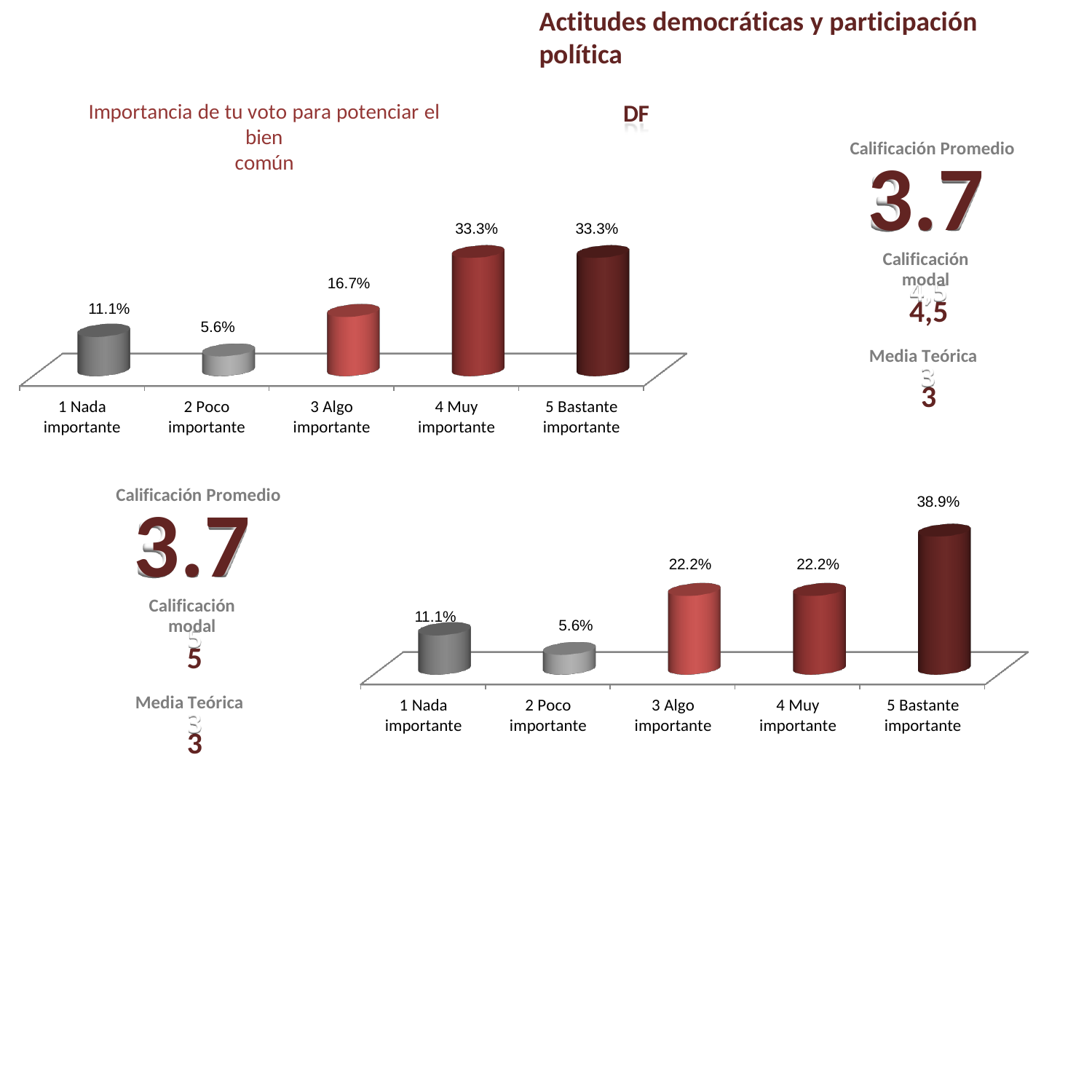

Actitudes democráticas y participación política
DF
Importancia de tu voto para potenciar el bien
común

Calificación Promedio

3.7
Calificación modal
4,5

Media Teórica

3

33.3%
33.3%

16.7%
11.1%
5.6%

1 Nada
importante
2 Poco
importante
3 Algo
importante
4 Muy
importante
5 Bastante
importante

Calificación Promedio
3.7
Calificación modal
5

Media Teórica

3
38.9%

22.2%
22.2%
11.1%

5.6%

1 Nada
importante
2 Poco
importante
3 Algo
importante
4 Muy
importante
5 Bastante
importante